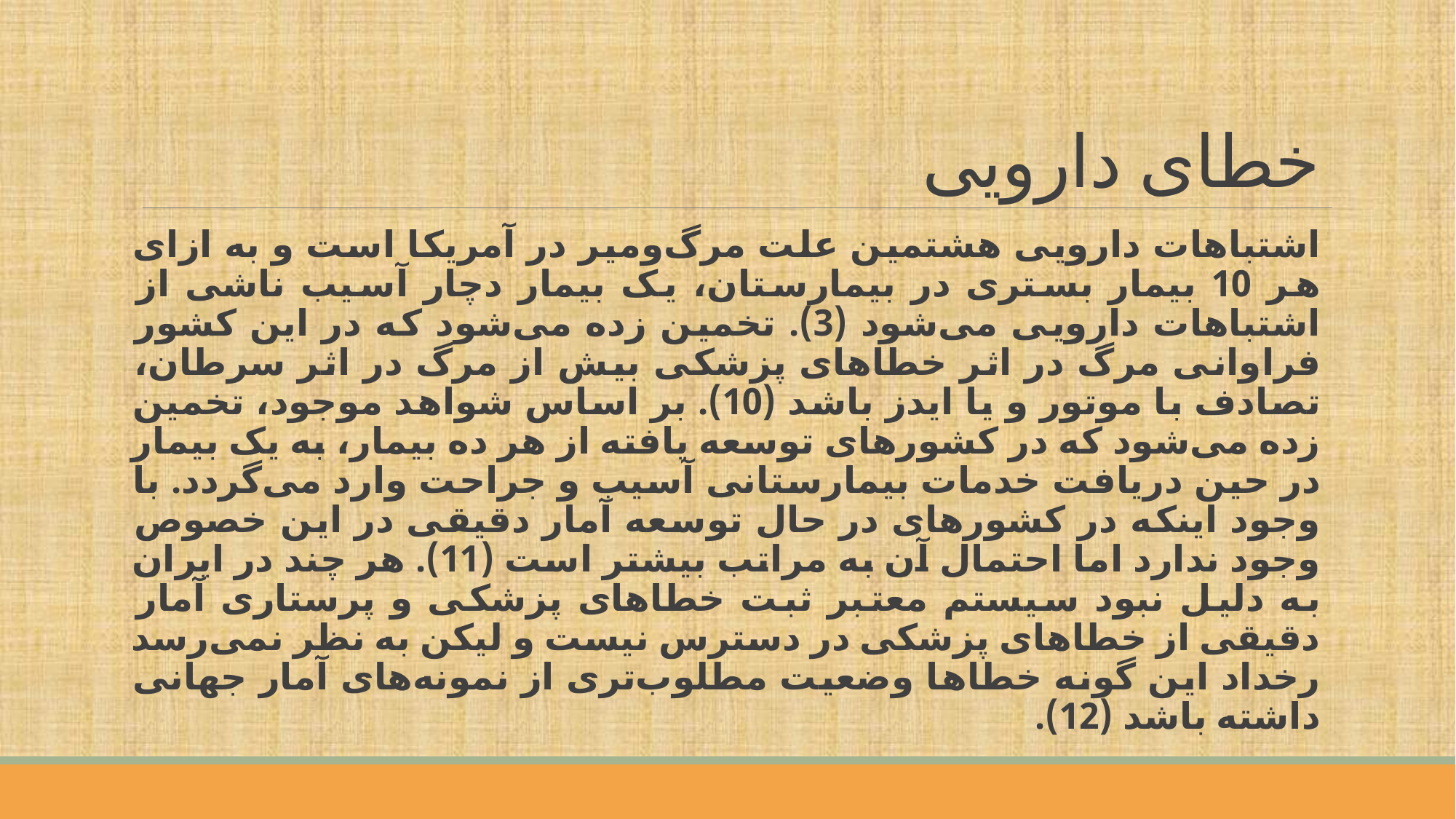

# خطای دارویی
اشتباهات دارویی هشتمین علت مرگ‌ومیر در آمریکا است و به ازای هر 10 بیمار بستری در بیمارستان، یک بیمار دچار آسیب ناشی از اشتباهات دارویی می‌شود (3). تخمین زده می‌شود که در این کشور فراوانی مرگ در اثر خطاهای پزشکی بیش از مرگ در اثر سرطان، تصادف با موتور و یا ایدز باشد (10). بر اساس شواهد موجود، تخمین زده می‌شود که در کشورهای توسعه یافته از هر ده بیمار، به یک بیمار در حین دریافت خدمات بیمارستانی آسیب و جراحت وارد می‌گردد. با وجود اینکه در کشورهای در حال توسعه آمار دقیقی در این خصوص وجود ندارد اما احتمال آن به مراتب بیشتر است (11). هر چند در ایران به دلیل نبود سیستم معتبر ثبت خطاهای پزشکی و پرستاری آمار دقیقی از خطاهای پزشکی در دسترس نیست و لیکن به نظر نمی‌رسد رخداد این گونه خطاها وضعیت مطلوب‌تری از نمونه‌های آمار جهانی داشته باشد (12).